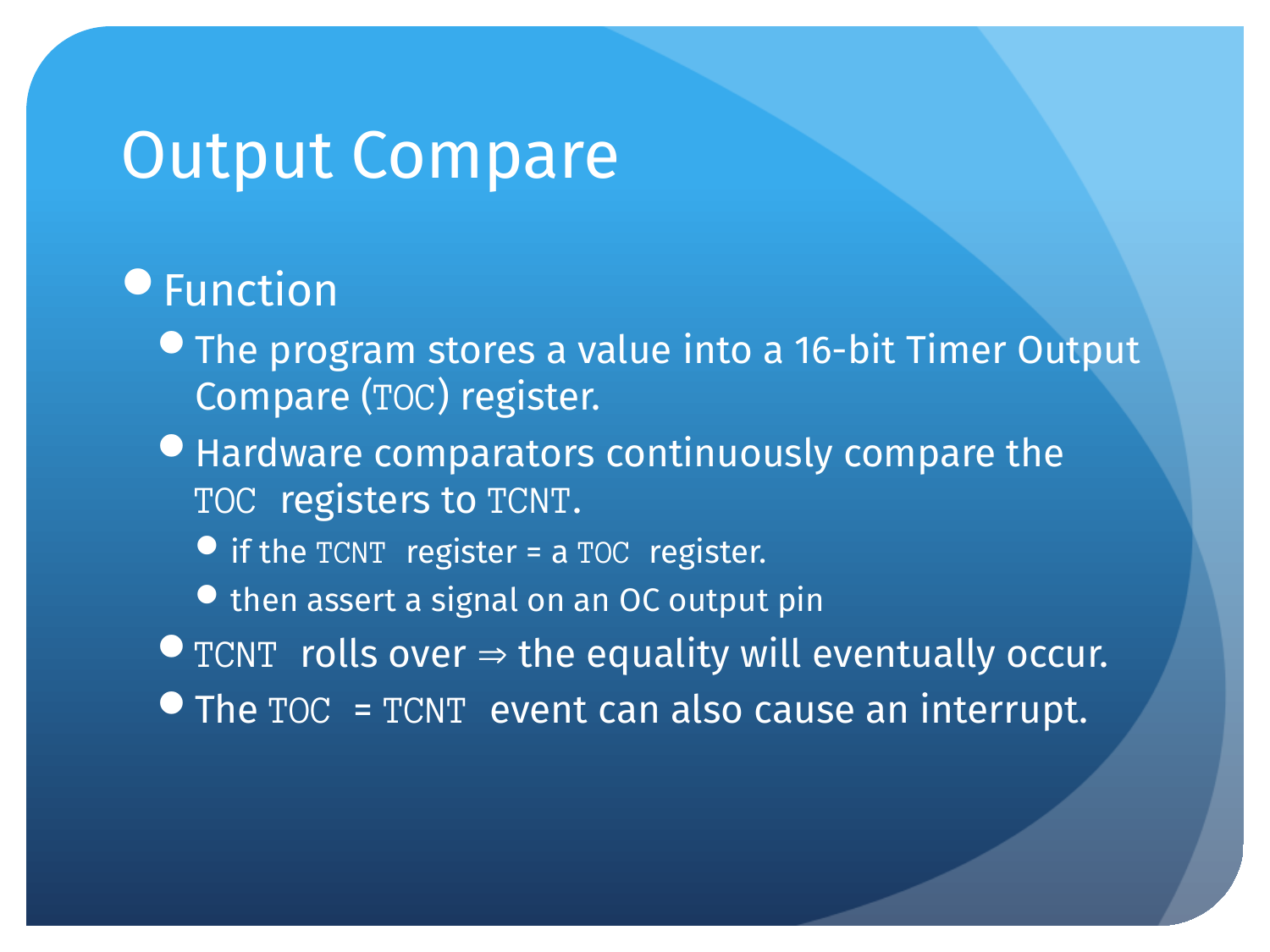

# Output Compare
Function
The program stores a value into a 16-bit Timer Output Compare (TOC) register.
Hardware comparators continuously compare the
TOC registers to TCNT.
if the TCNT register = a TOC register.
then assert a signal on an OC output pin
TCNT rolls over ⇒ the equality will eventually occur.
The TOC = TCNT event can also cause an interrupt.